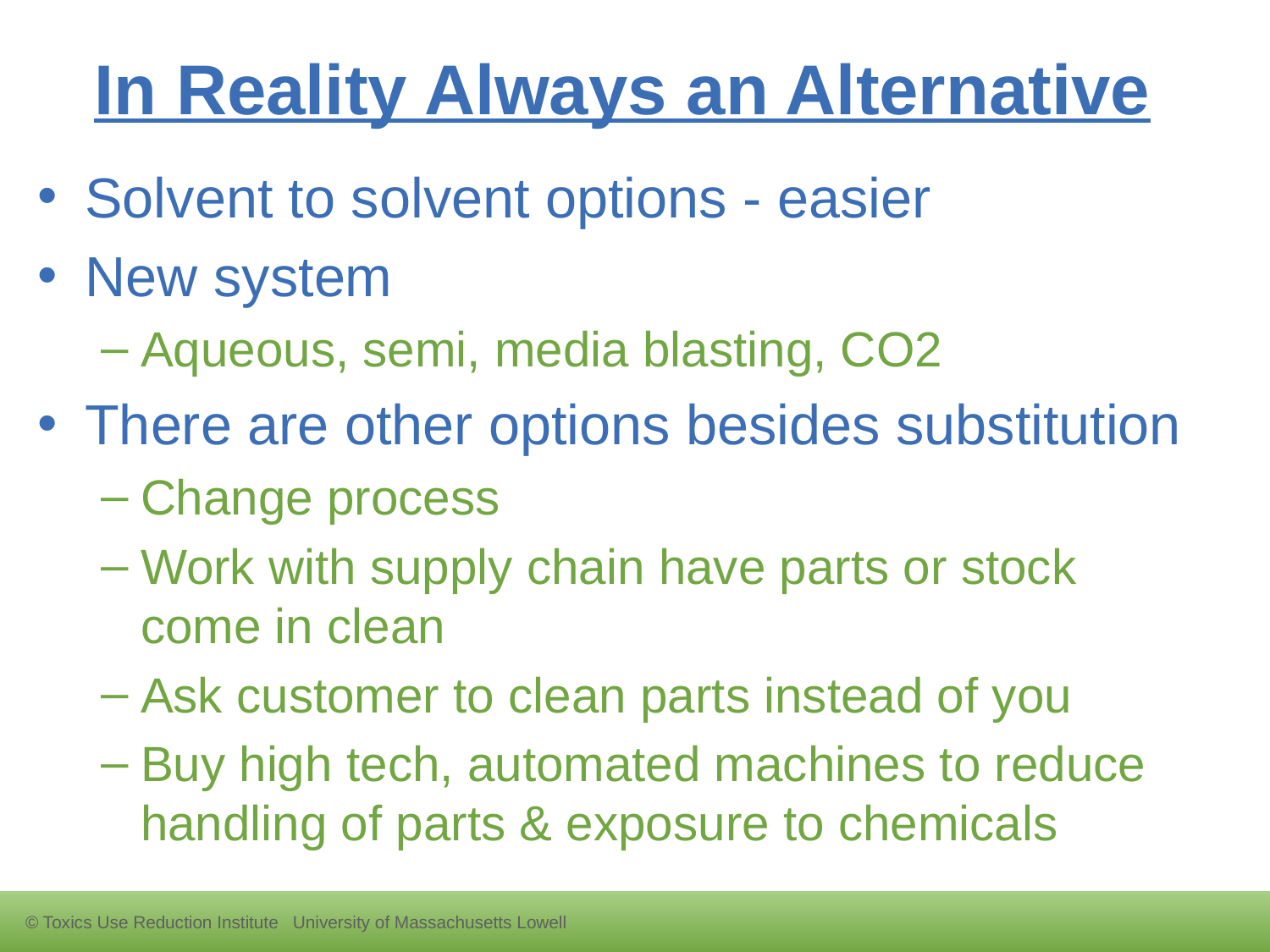

# In Reality Always an Alternative
Solvent to solvent options - easier
New system
Aqueous, semi, media blasting, CO2
There are other options besides substitution
Change process
Work with supply chain have parts or stock come in clean
Ask customer to clean parts instead of you
Buy high tech, automated machines to reduce handling of parts & exposure to chemicals